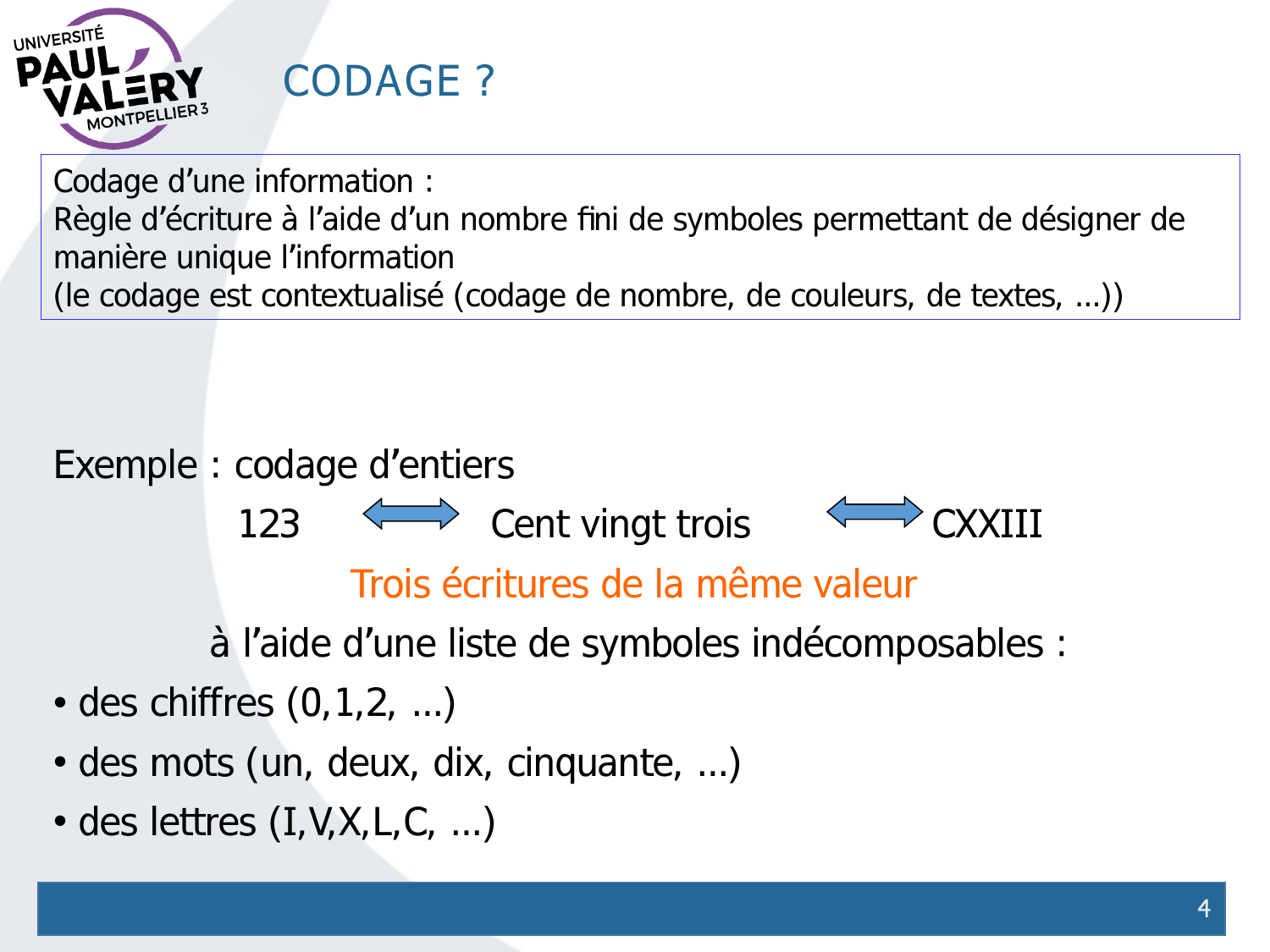

# Codage ?
Codage d’une information :
Règle d’écriture à l’aide d’un nombre fini de symboles permettant de désigner de manière unique l’information
(le codage est contextualisé (codage de nombre, de couleurs, de textes, …))
Exemple : codage d’entiers
123		Cent vingt trois	     CXXIII
Trois écritures de la même valeur
à l’aide d’une liste de symboles indécomposables :
 des chiffres (0,1,2, …)
 des mots (un, deux, dix, cinquante, …)
 des lettres (I,V,X,L,C, …)

4